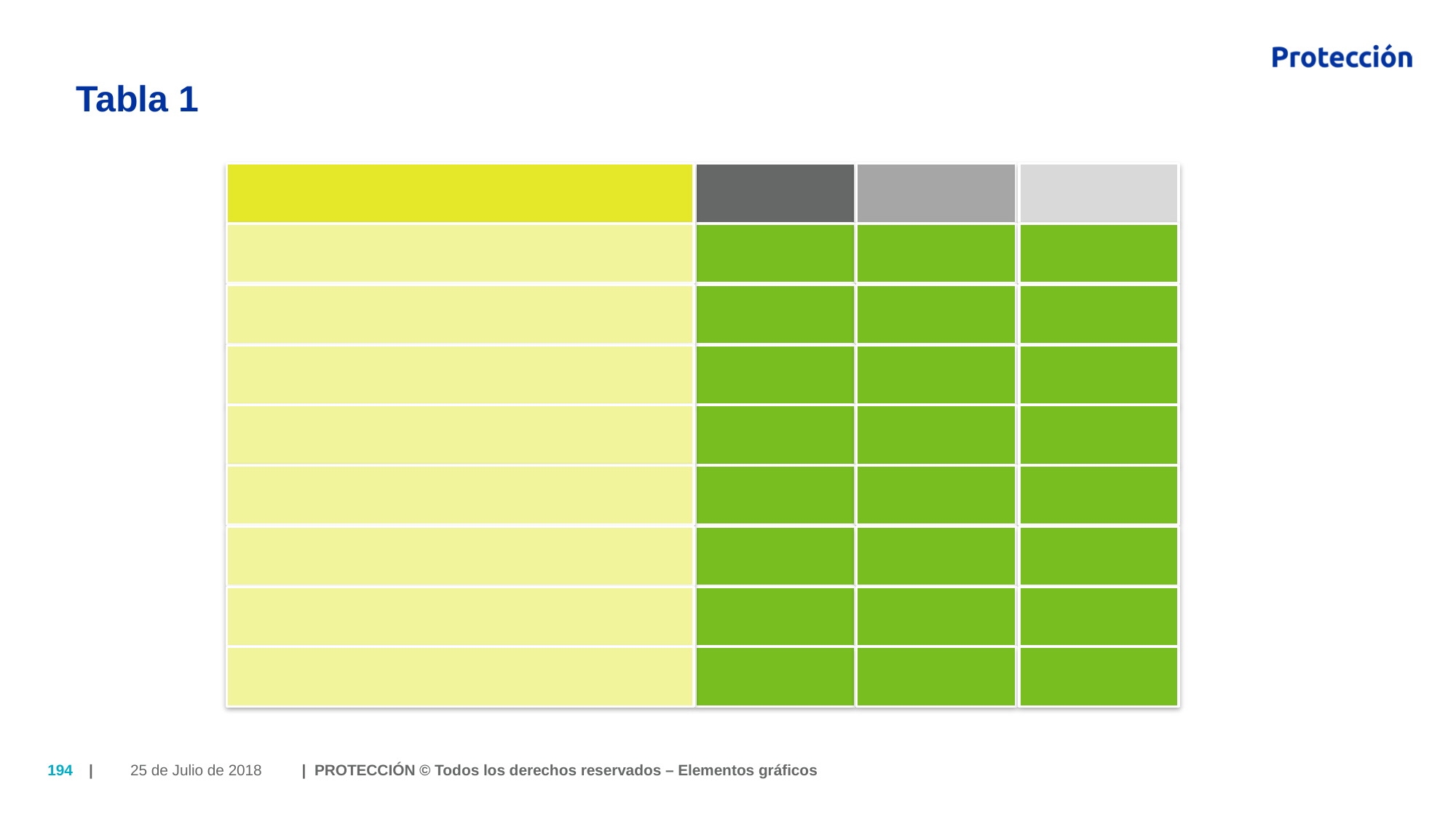

# Tabla 1

25 de Julio de 2018
194
|                                                  |  PROTECCIÓN © Todos los derechos reservados – Elementos gráficos